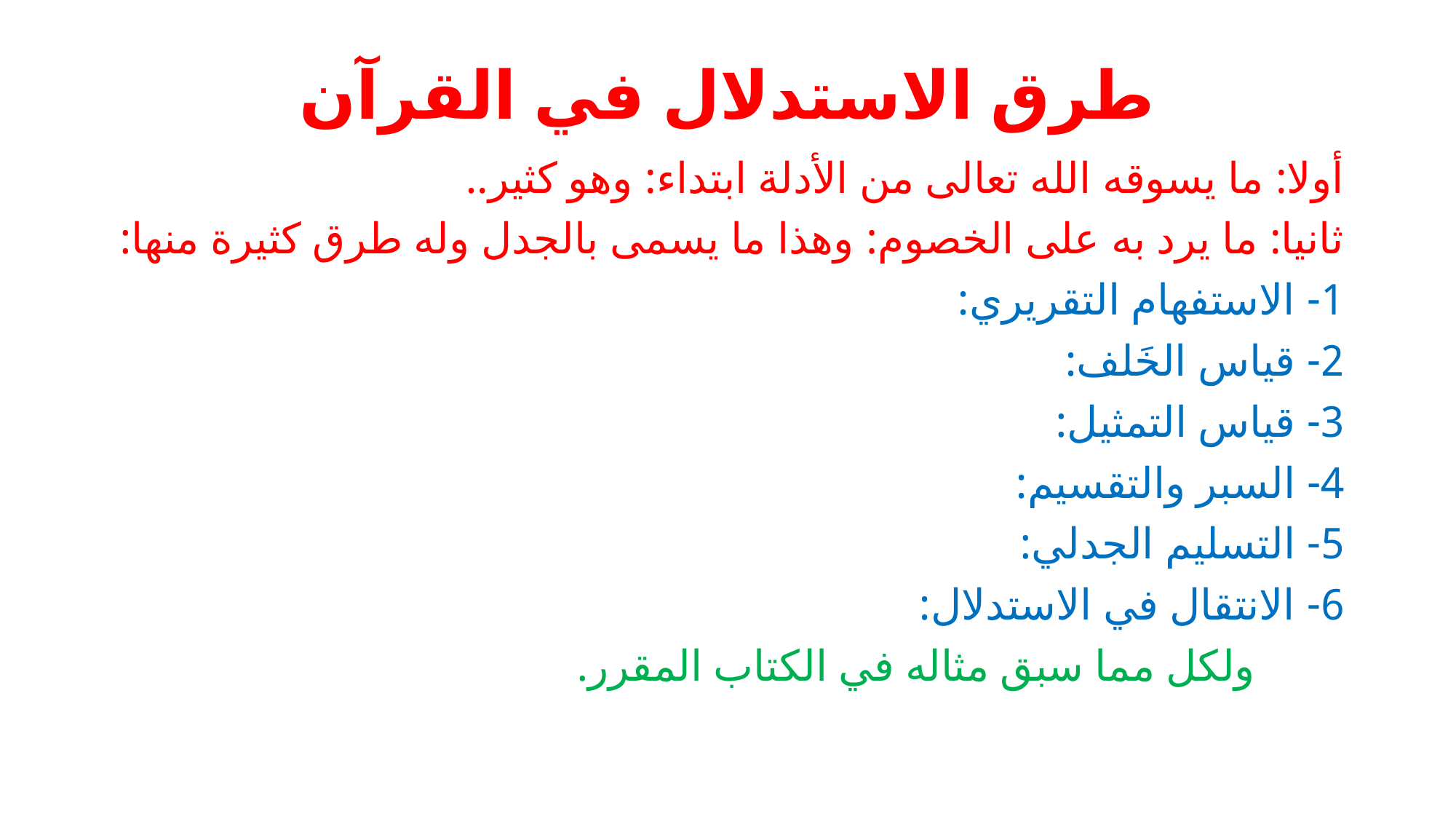

# طرق الاستدلال في القرآن
أولا: ما يسوقه الله تعالى من الأدلة ابتداء: وهو كثير..
ثانيا: ما يرد به على الخصوم: وهذا ما يسمى بالجدل وله طرق كثيرة منها:
1- الاستفهام التقريري:
2- قياس الخَلف:
3- قياس التمثيل:
4- السبر والتقسيم:
5- التسليم الجدلي:
6- الانتقال في الاستدلال:
        ولكل مما سبق مثاله في الكتاب المقرر.